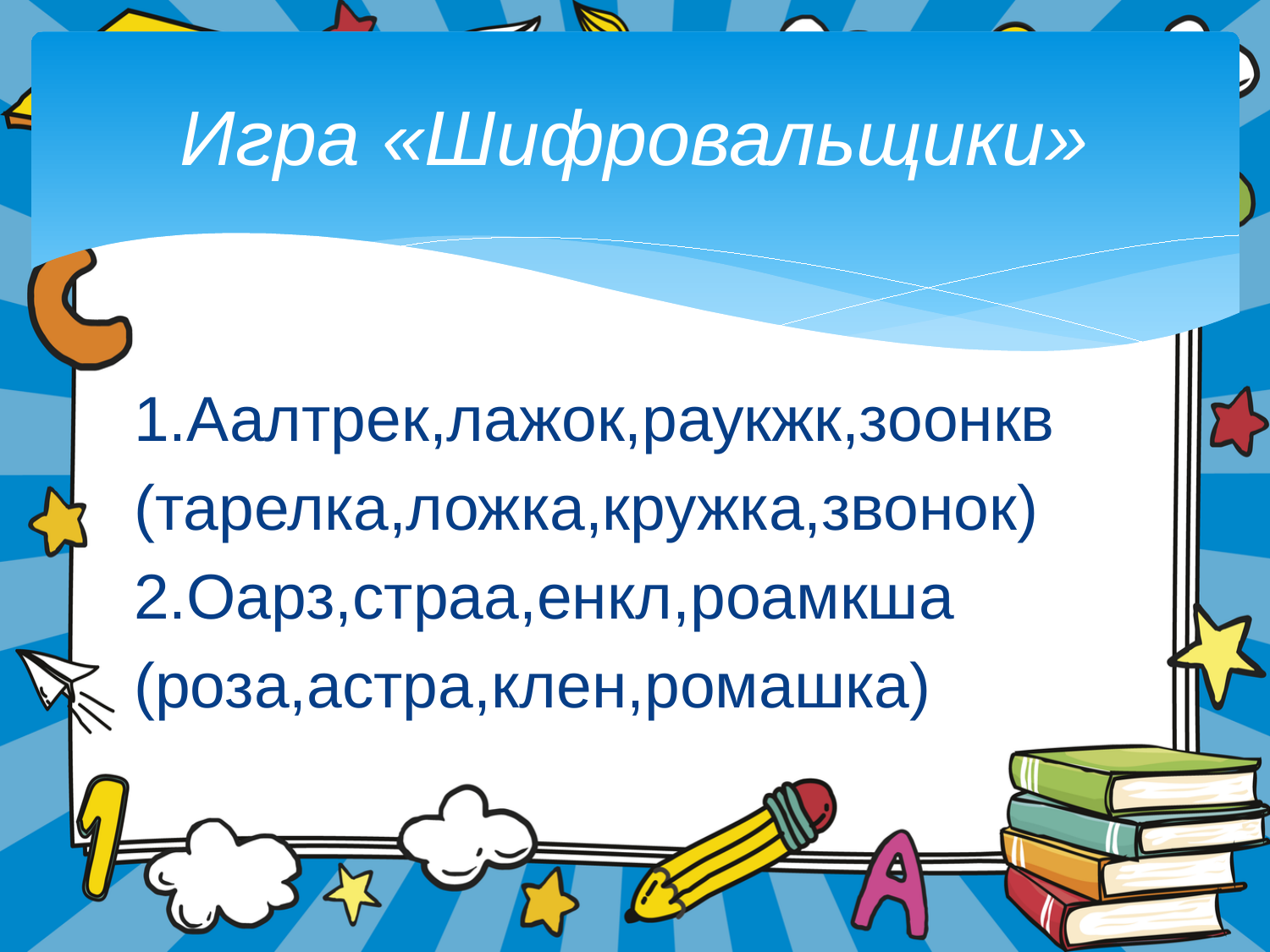

# Игра «Шифровальщики»
1.Аалтрек,лажок,раукжк,зоонкв
(тарелка,ложка,кружка,звонок)
2.Оарз,страа,енкл,роамкша
(роза,астра,клен,ромашка)